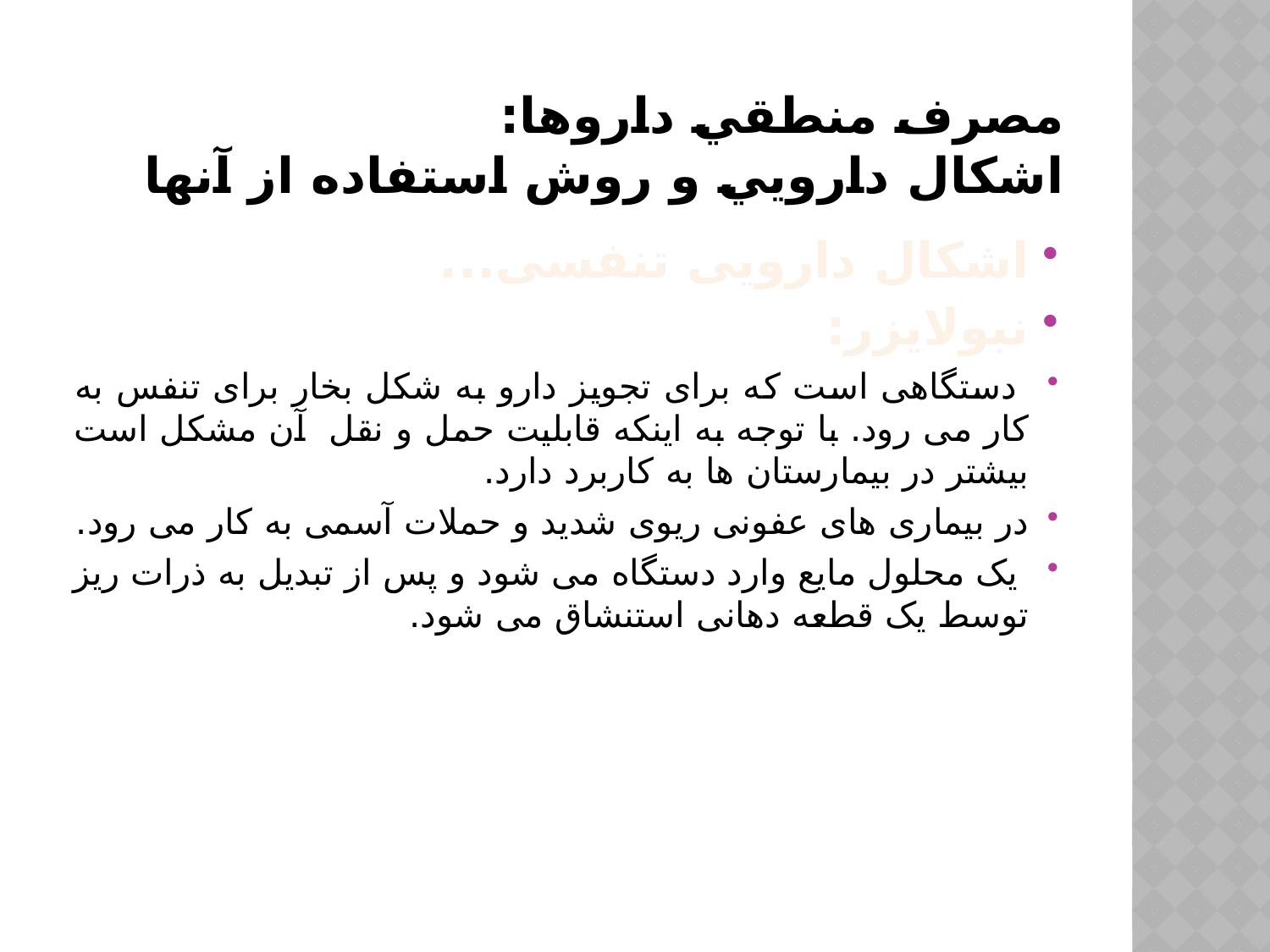

# مصرف منطقي داروها: اشكال دارويي و روش استفاده از آنها
اشکال دارویی تنفسی...
نبولایزر:
 دستگاهی است که برای تجویز دارو به شکل بخار برای تنفس به کار می رود. با توجه به اینکه قابلیت حمل و نقل  آن مشکل است بیشتر در بیمارستان ها به کاربرد دارد.
در بیماری های عفونی ریوی شدید و حملات آسمی به کار می رود.
 یک محلول مایع وارد دستگاه می شود و پس از تبدیل به ذرات ریز توسط یک قطعه دهانی استنشاق می شود.